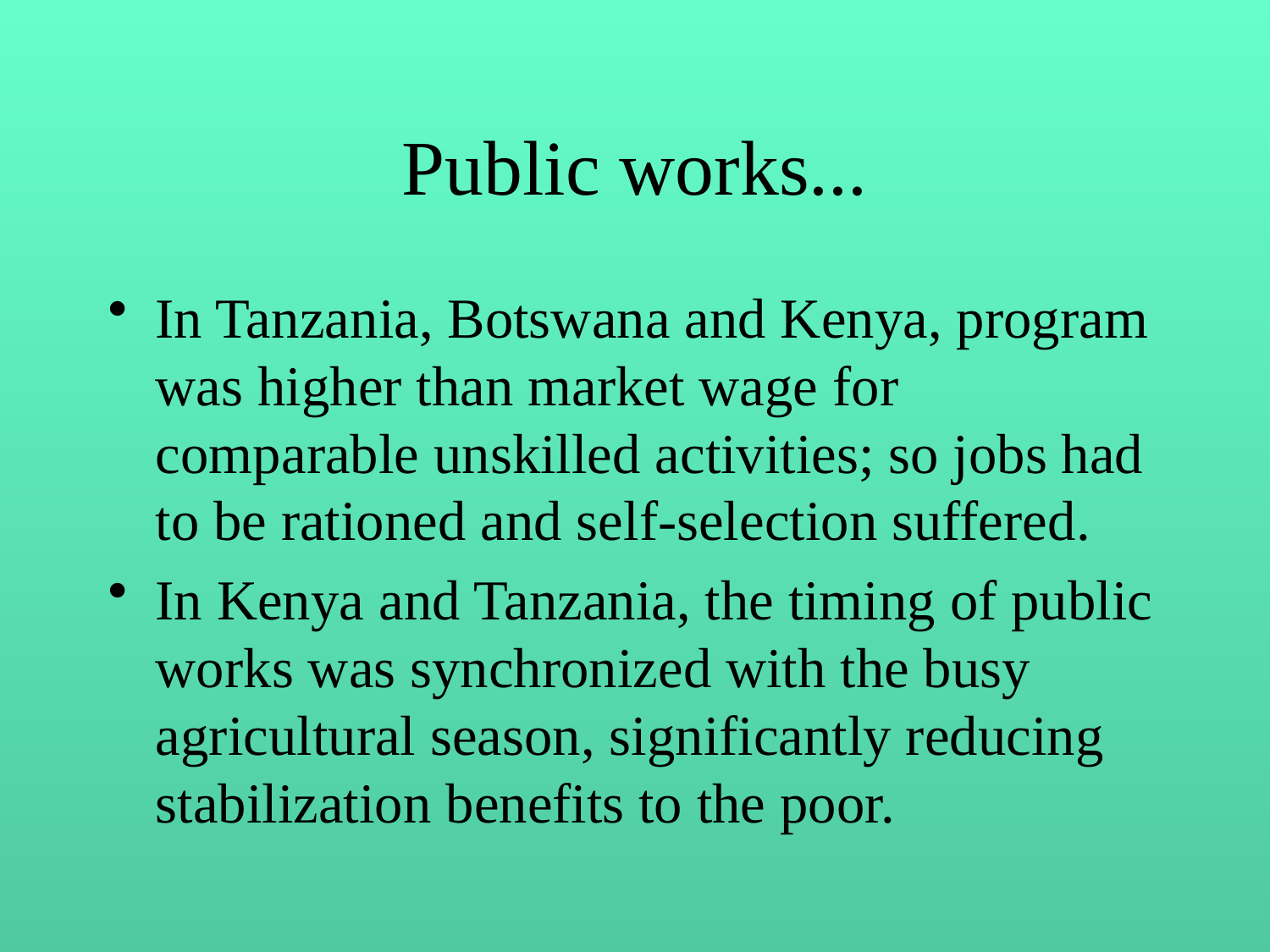

# Public works...
In Tanzania, Botswana and Kenya, program was higher than market wage for comparable unskilled activities; so jobs had to be rationed and self-selection suffered.
In Kenya and Tanzania, the timing of public works was synchronized with the busy agricultural season, significantly reducing stabilization benefits to the poor.